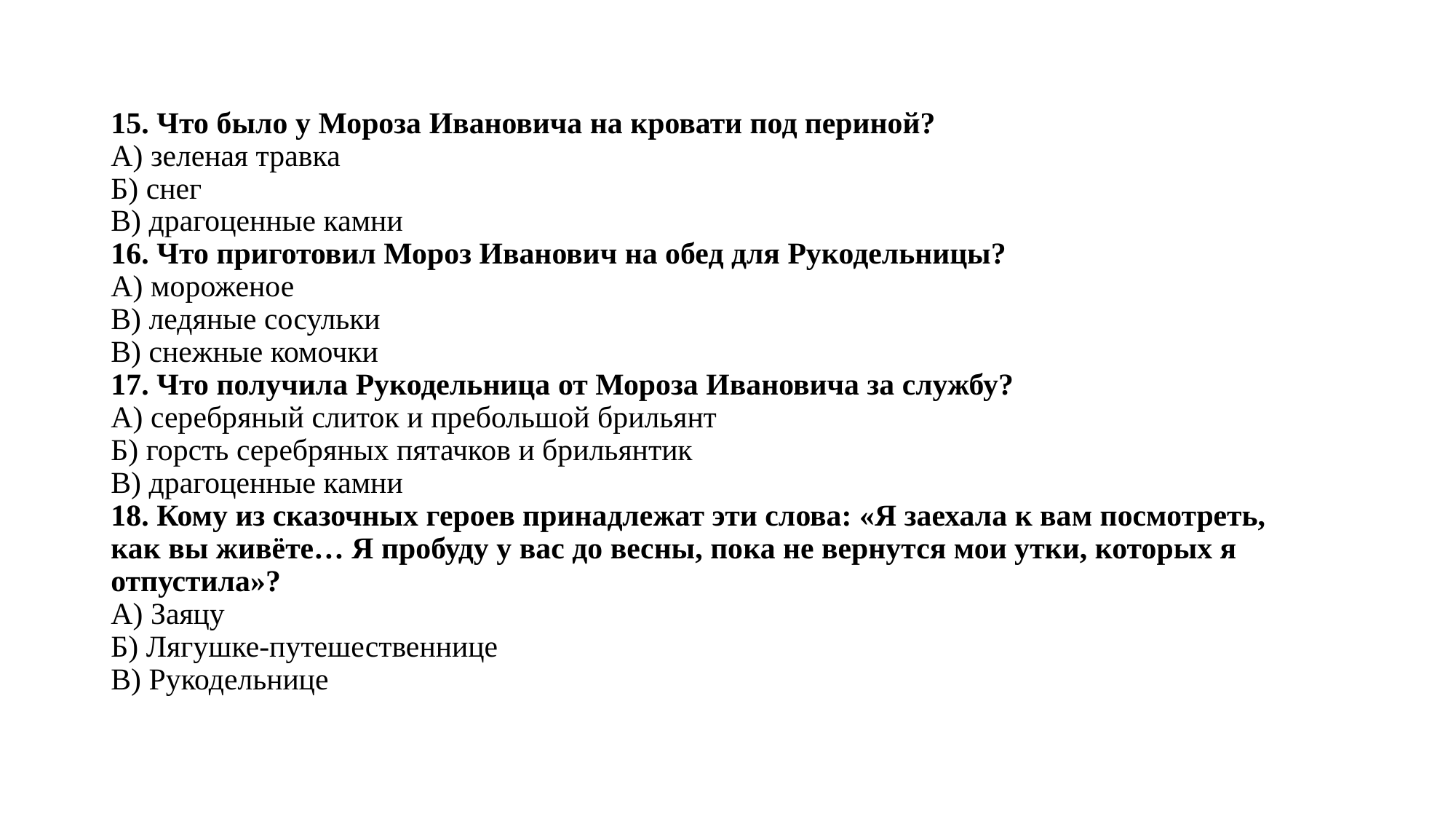

# 15. Что было у Мороза Ивановича на кровати под периной? А) зеленая травка Б) снег В) драгоценные камни 16. Что приготовил Мороз Иванович на обед для Рукодельницы? А) мороженое В) ледяные сосульки В) снежные комочки 17. Что получила Рукодельница от Мороза Ивановича за службу? А) серебряный слиток и пребольшой брильянт Б) горсть серебряных пятачков и брильянтик В) драгоценные камни 18. Кому из сказочных героев принадлежат эти слова: «Я заехала к вам посмотреть, как вы живёте… Я пробуду у вас до весны, пока не вернутся мои утки, которых я отпустила»? А) Заяцу Б) Лягушке-путешественнице В) Рукодельнице